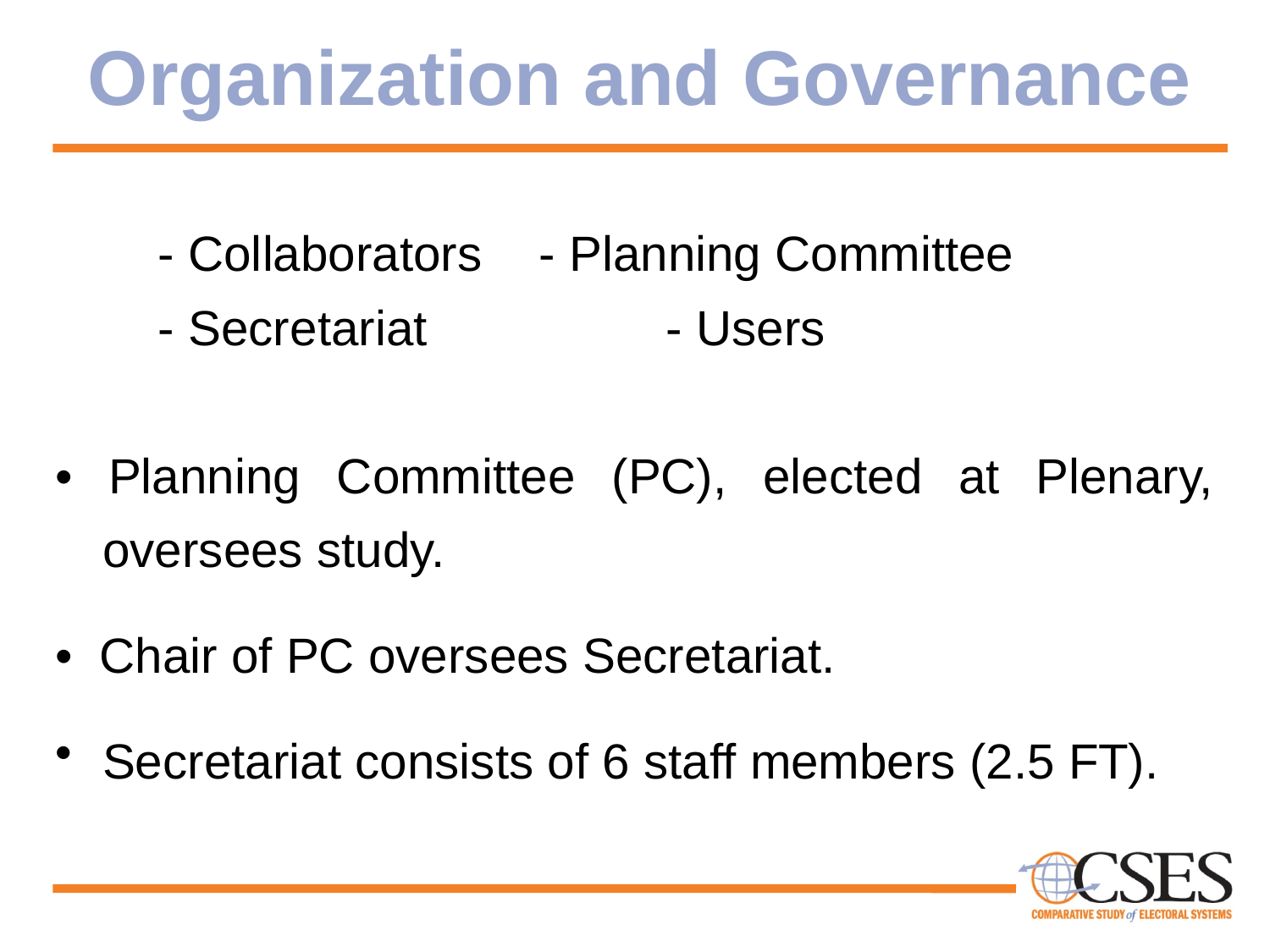

# Organization and Governance
	- Collaborators	- Planning Committee
	- Secretariat		- Users

• Planning Committee (PC), elected at Plenary, oversees study.

•  Chair of PC oversees Secretariat.

Secretariat consists of 6 staff members (2.5 FT).